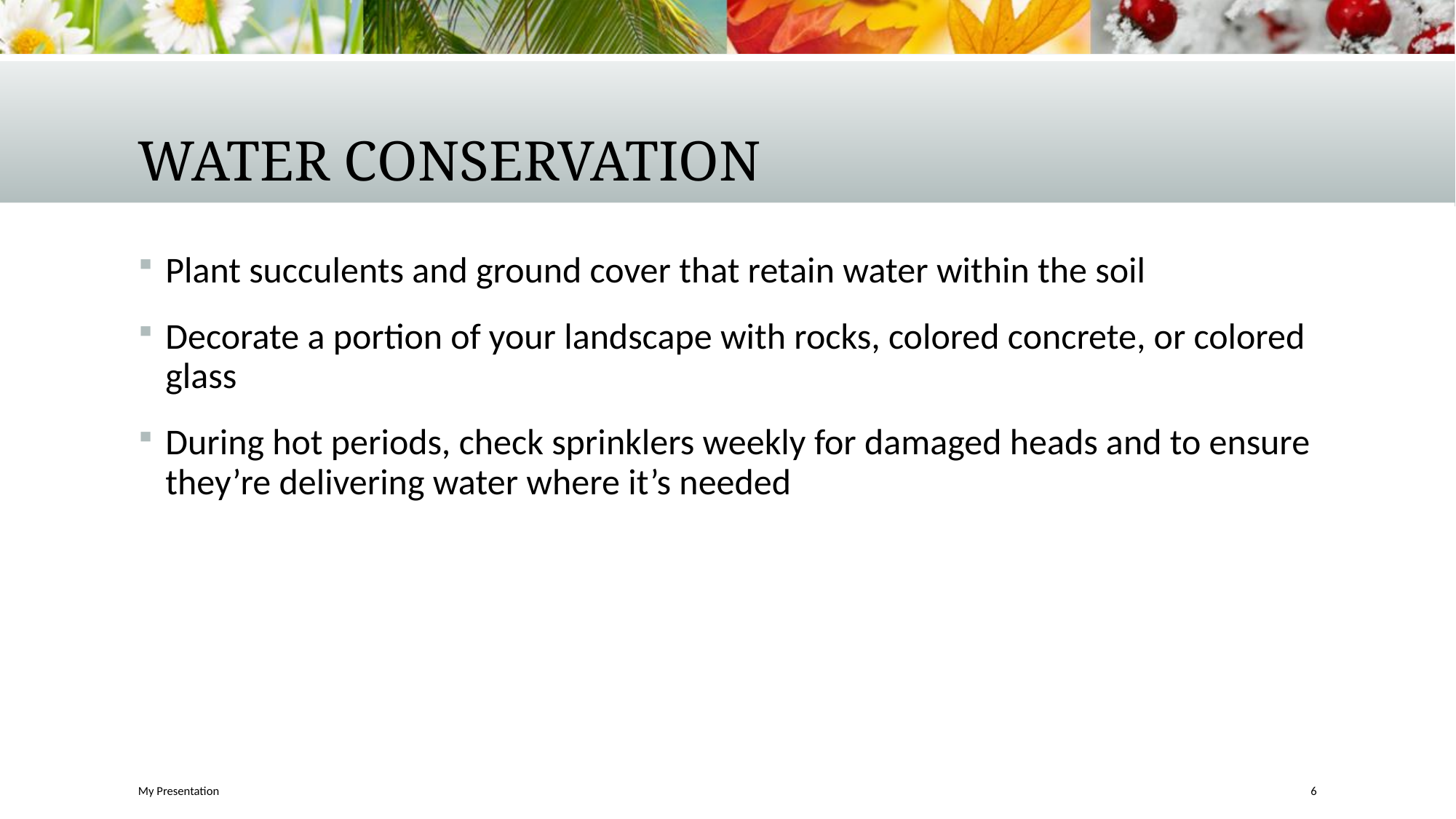

# Water Conservation
Plant succulents and ground cover that retain water within the soil
Decorate a portion of your landscape with rocks, colored concrete, or colored glass
During hot periods, check sprinklers weekly for damaged heads and to ensure they’re delivering water where it’s needed
My Presentation
6